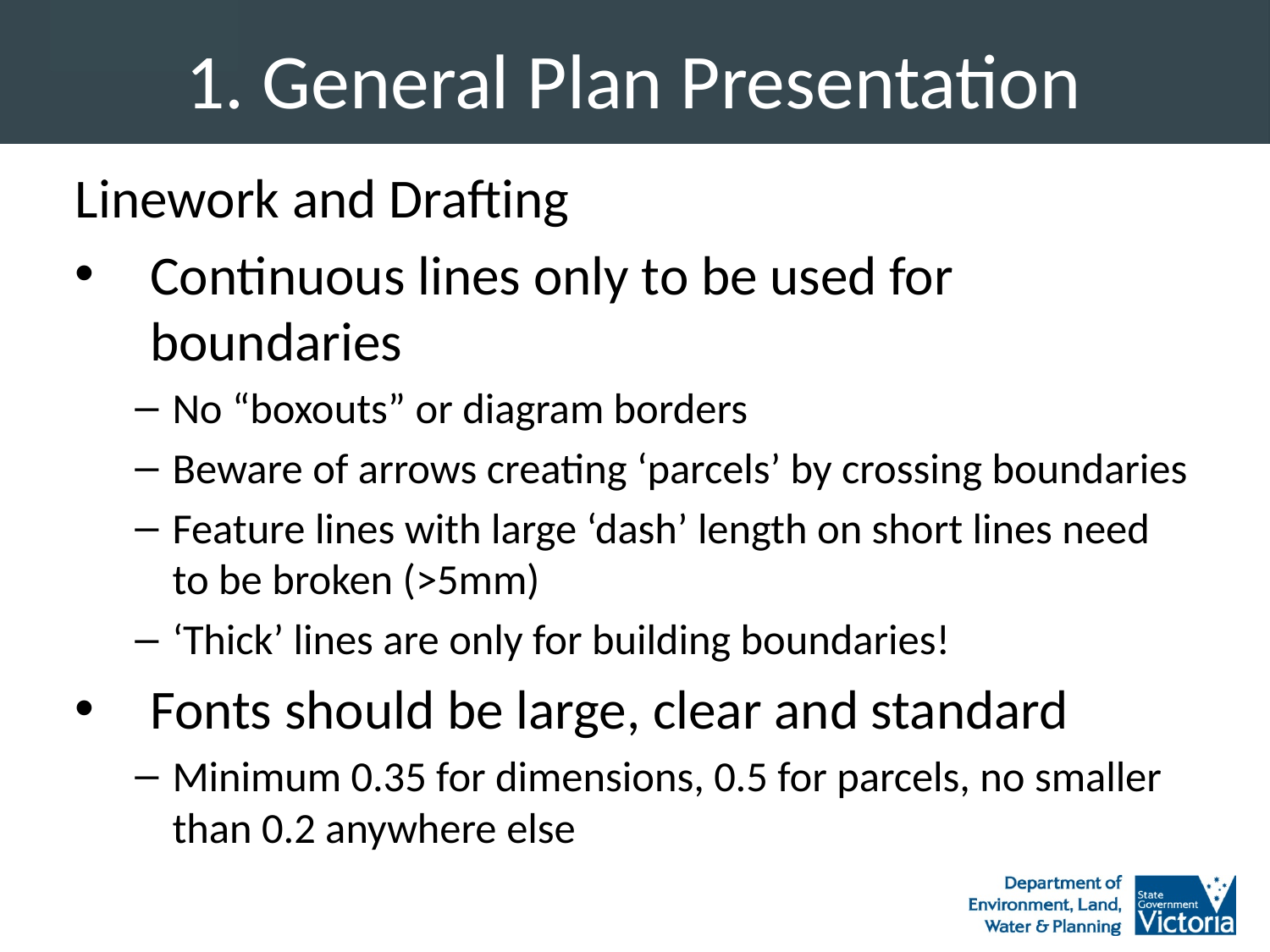

# 1. General Plan Presentation
Linework and Drafting
Continuous lines only to be used for boundaries
No “boxouts” or diagram borders
Beware of arrows creating ‘parcels’ by crossing boundaries
Feature lines with large ‘dash’ length on short lines need to be broken (>5mm)
‘Thick’ lines are only for building boundaries!
Fonts should be large, clear and standard
Minimum 0.35 for dimensions, 0.5 for parcels, no smaller than 0.2 anywhere else